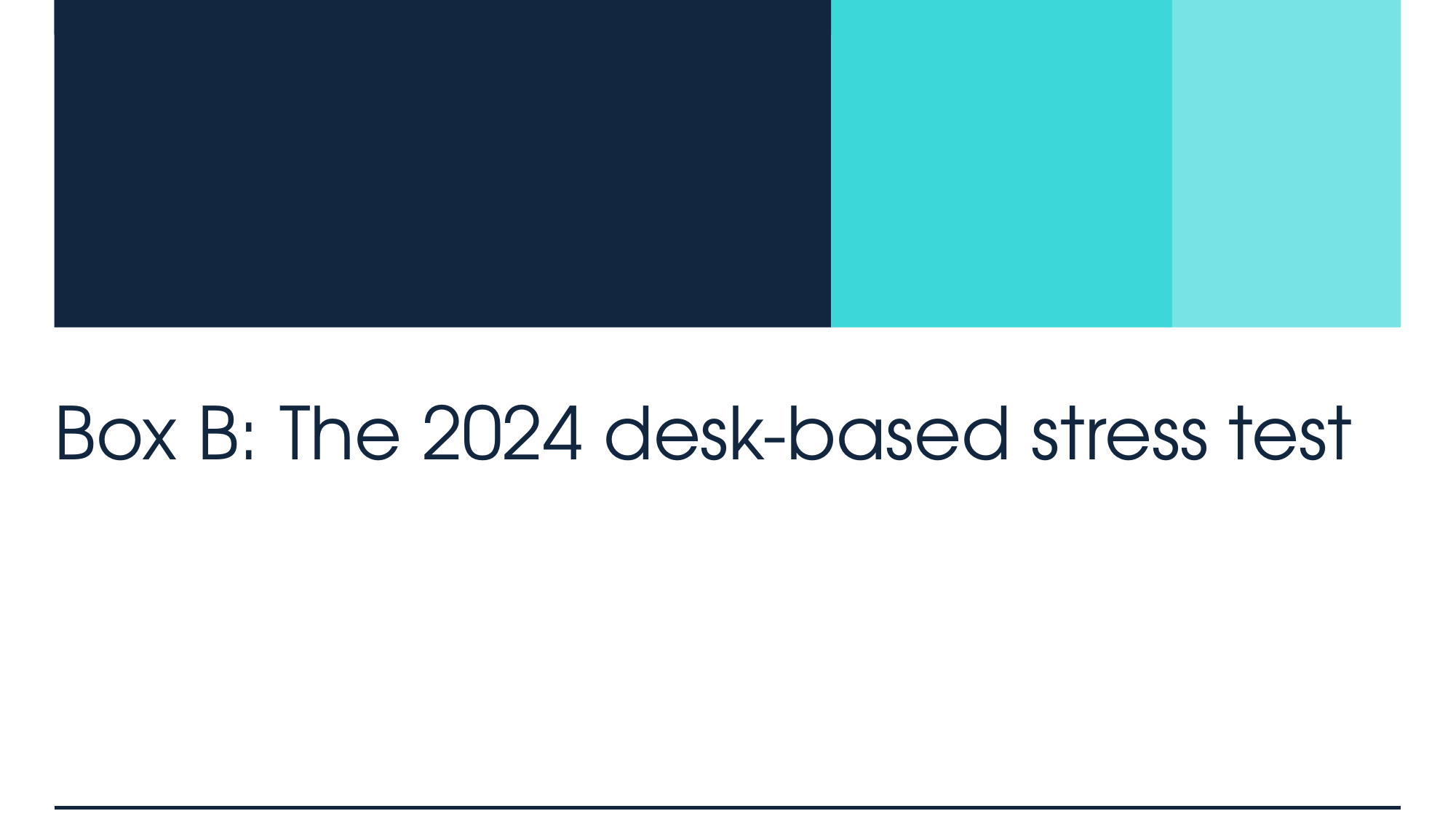

# Box B: The 2024 desk-based stress test